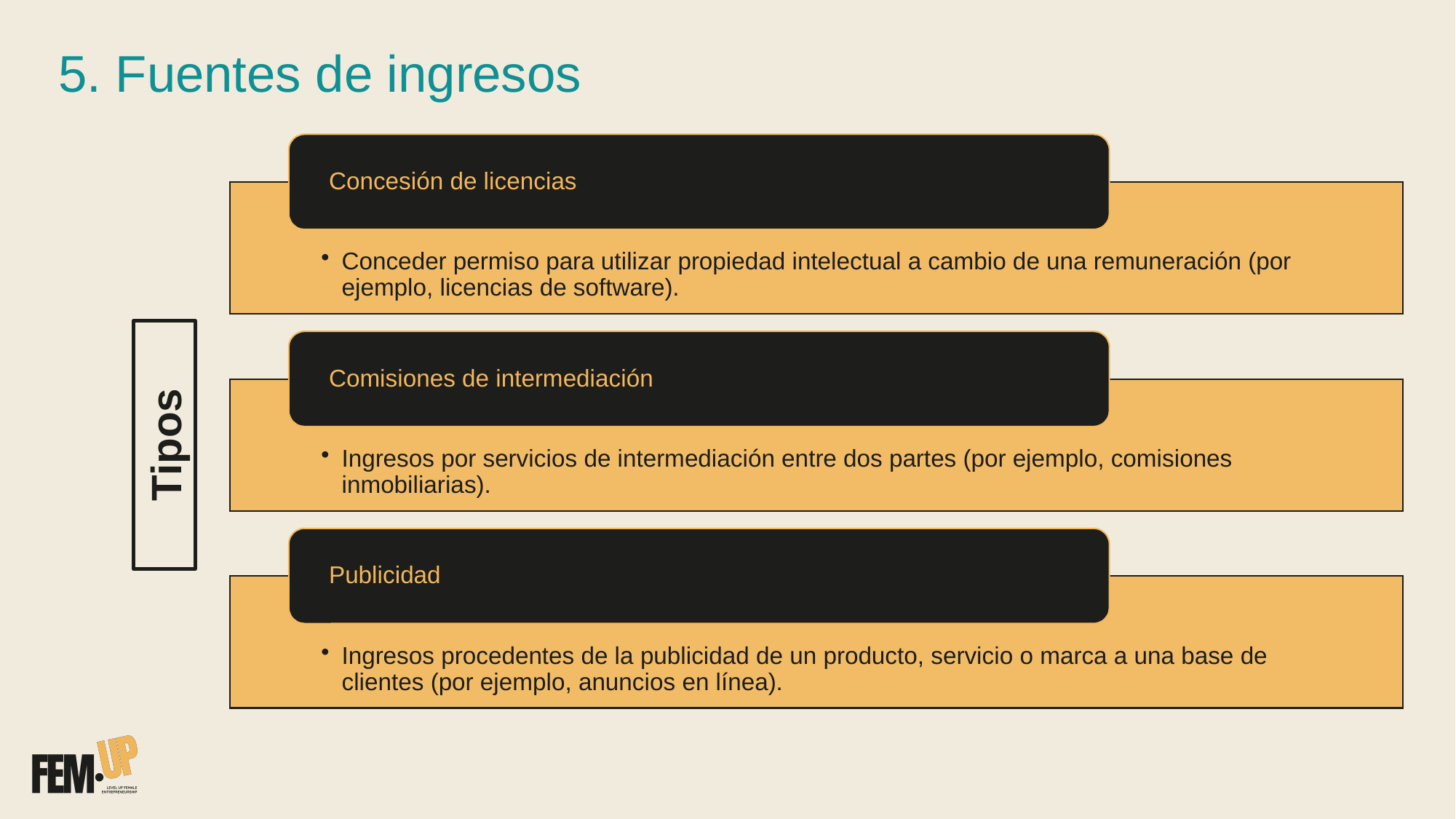

# 5. Fuentes de ingresos
Conceder permiso para utilizar propiedad intelectual a cambio de una remuneración (por ejemplo, licencias de software).
Concesión de licencias
Ingresos por servicios de intermediación entre dos partes (por ejemplo, comisiones inmobiliarias).
Comisiones de intermediación
Ingresos procedentes de la publicidad de un producto, servicio o marca a una base de clientes (por ejemplo, anuncios en línea).
Publicidad
Tipos